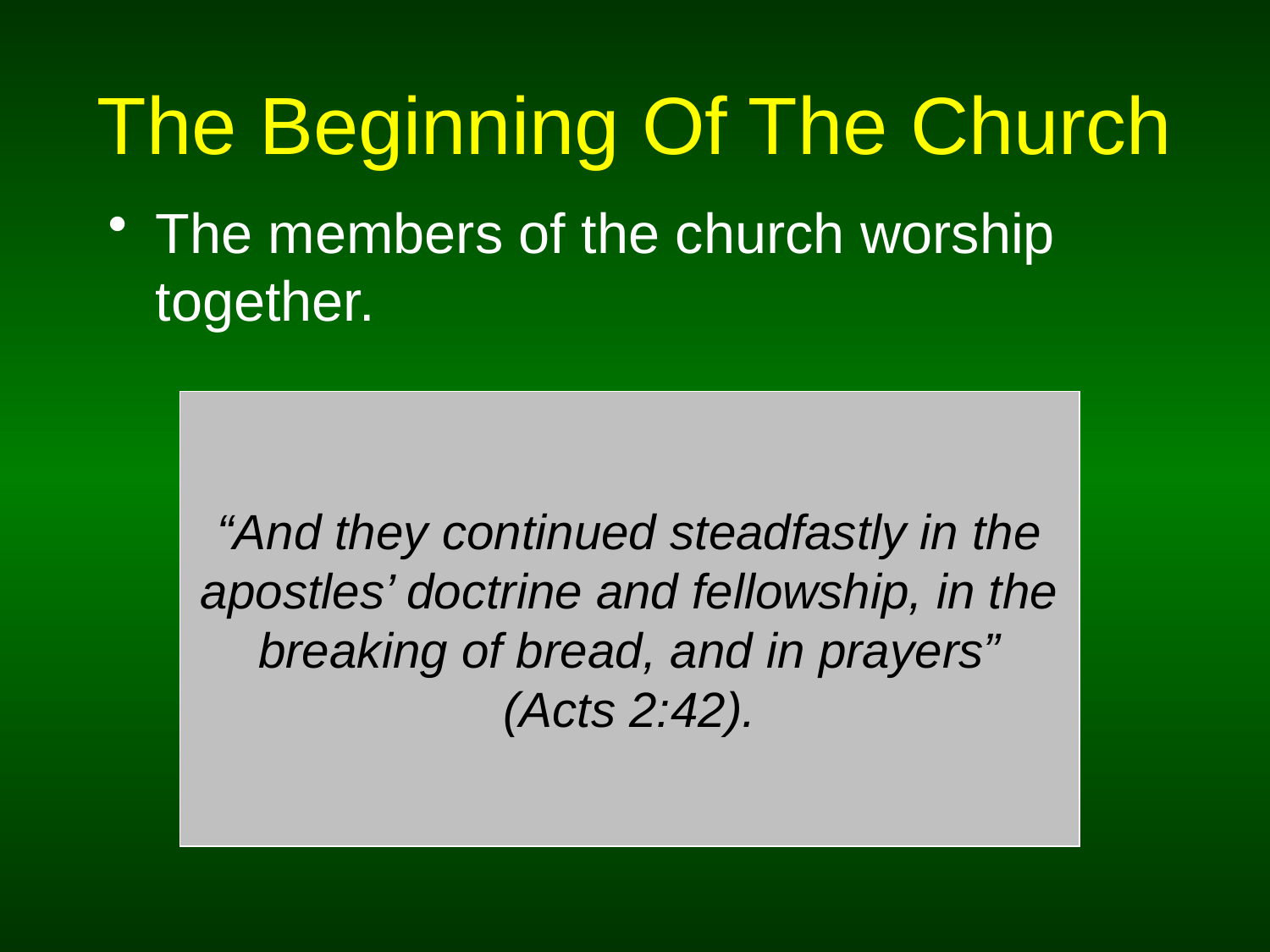

# The Beginning Of The Church
The members of the church worship together.

“And they continued steadfastly in the apostles’ doctrine and fellowship, in the breaking of bread, and in prayers”
(Acts 2:42).